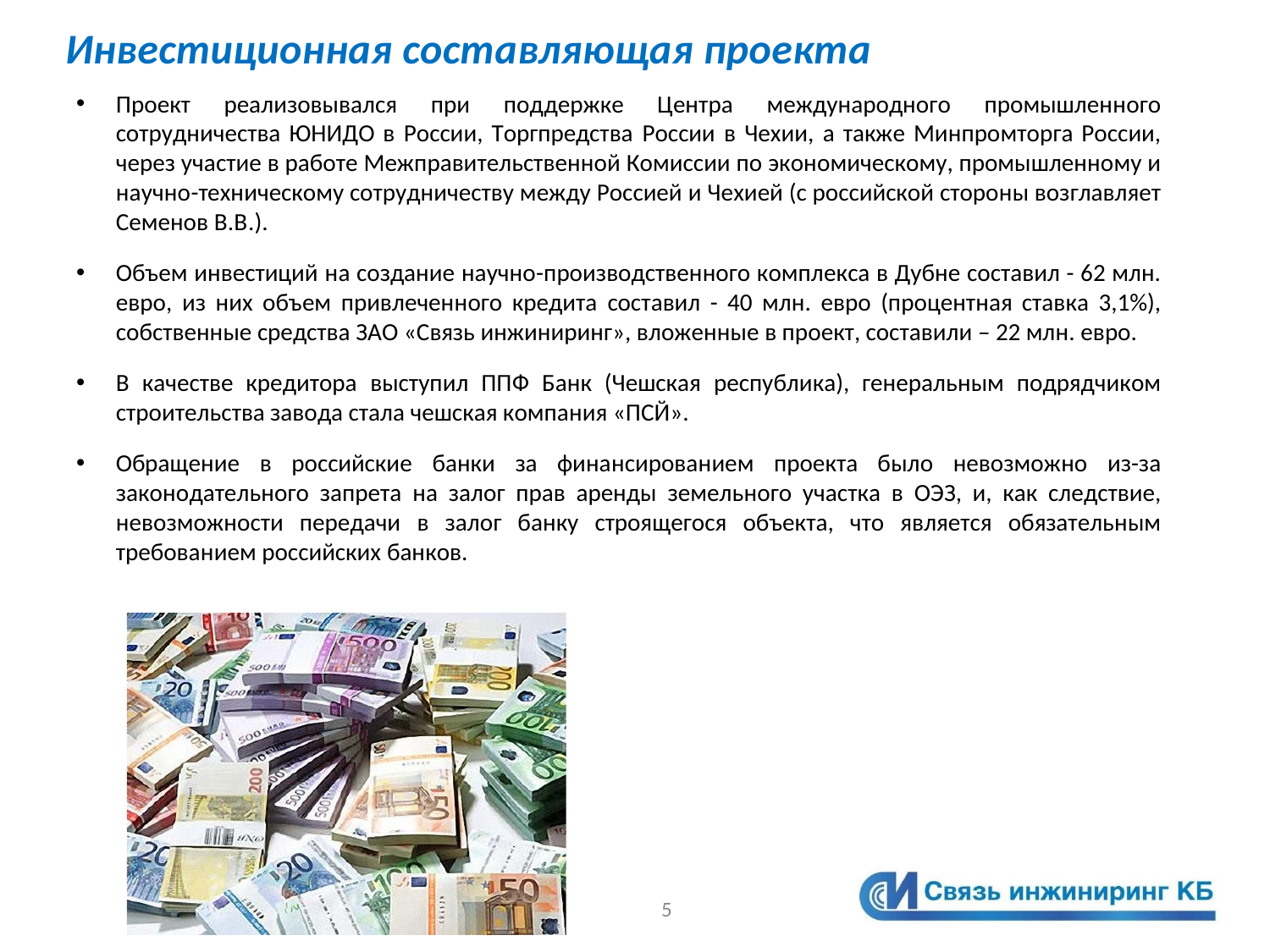

# Инвестиционная составляющая проекта
Проект реализовывался при поддержке Центра международного промышленного сотрудничества ЮНИДО в России, Торгпредства России в Чехии, а также Минпромторга России, через участие в работе Межправительственной Комиссии по экономическому, промышленному и научно-техническому сотрудничеству между Россией и Чехией (с российской стороны возглавляет Семенов В.В.).
Объем инвестиций на создание научно-производственного комплекса в Дубне составил - 62 млн. евро, из них объем привлеченного кредита составил - 40 млн. евро (процентная ставка 3,1%), собственные средства ЗАО «Связь инжиниринг», вложенные в проект, составили – 22 млн. евро.
В качестве кредитора выступил ППФ Банк (Чешская республика), генеральным подрядчиком строительства завода стала чешская компания «ПСЙ».
Обращение в российские банки за финансированием проекта было невозможно из-за законодательного запрета на залог прав аренды земельного участка в ОЭЗ, и, как следствие, невозможности передачи в залог банку строящегося объекта, что является обязательным требованием российских банков.

5